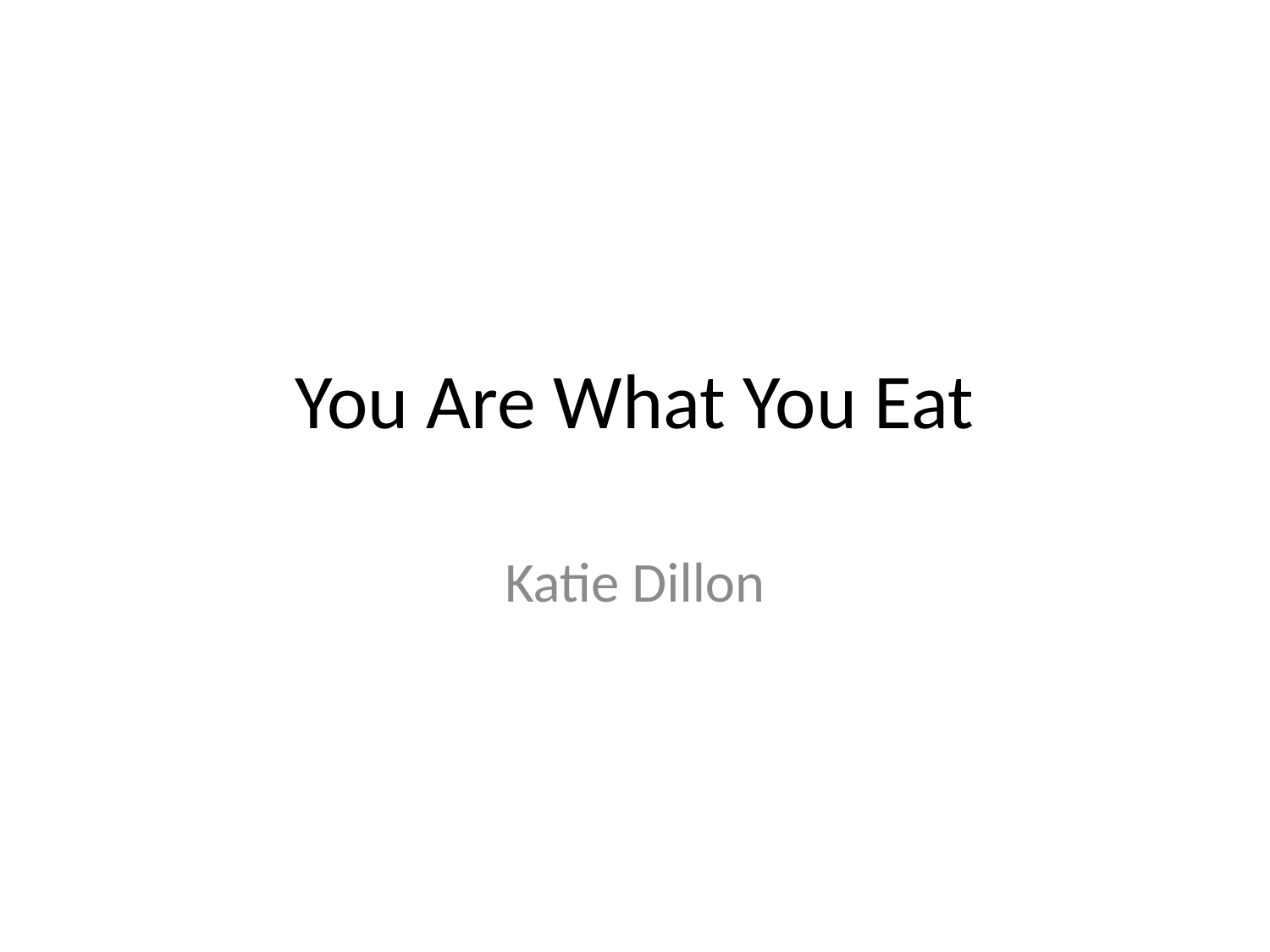

# You Are What You Eat
Katie Dillon